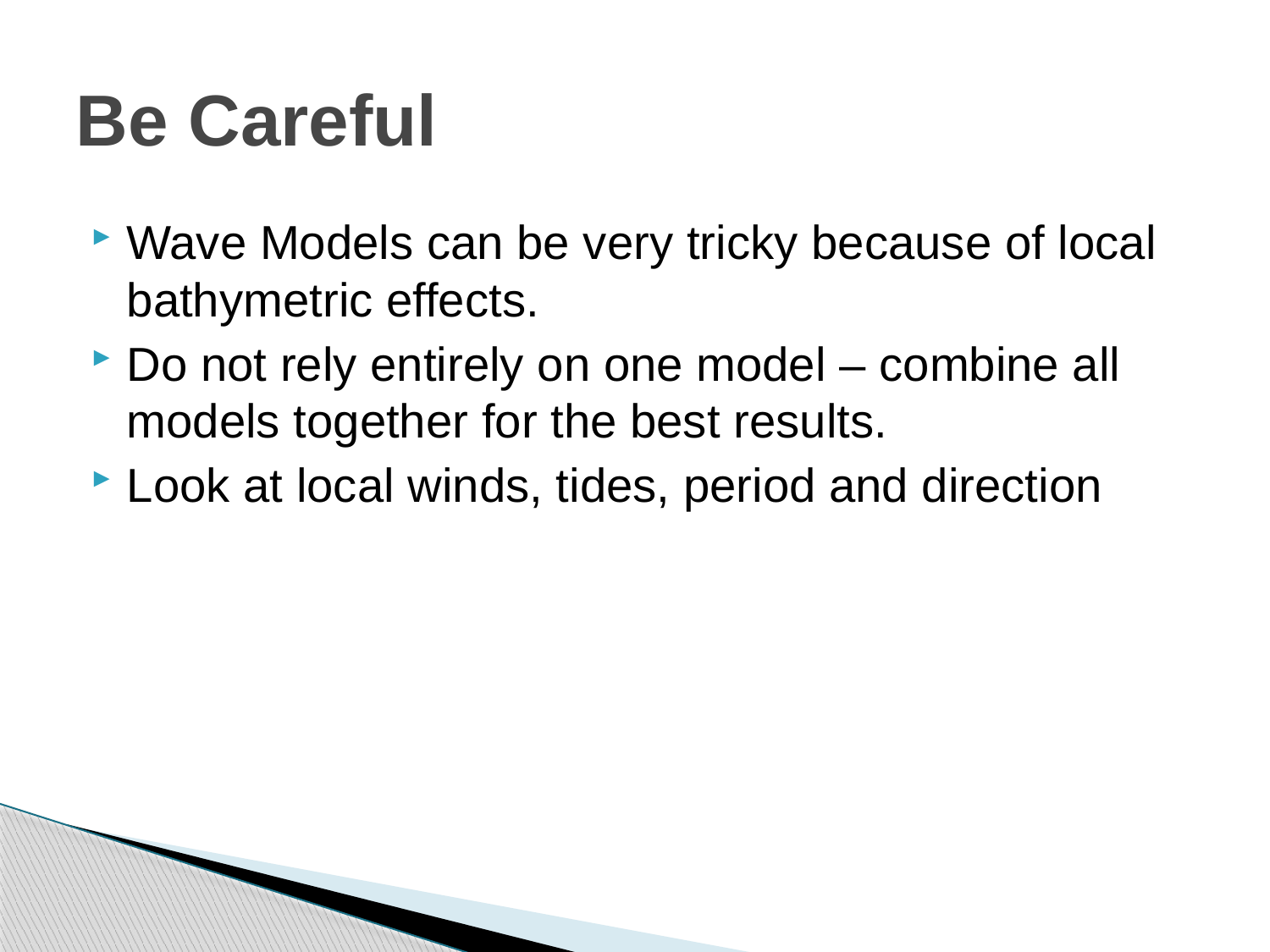

# Be Careful
Wave Models can be very tricky because of local bathymetric effects.
Do not rely entirely on one model – combine all models together for the best results.
Look at local winds, tides, period and direction